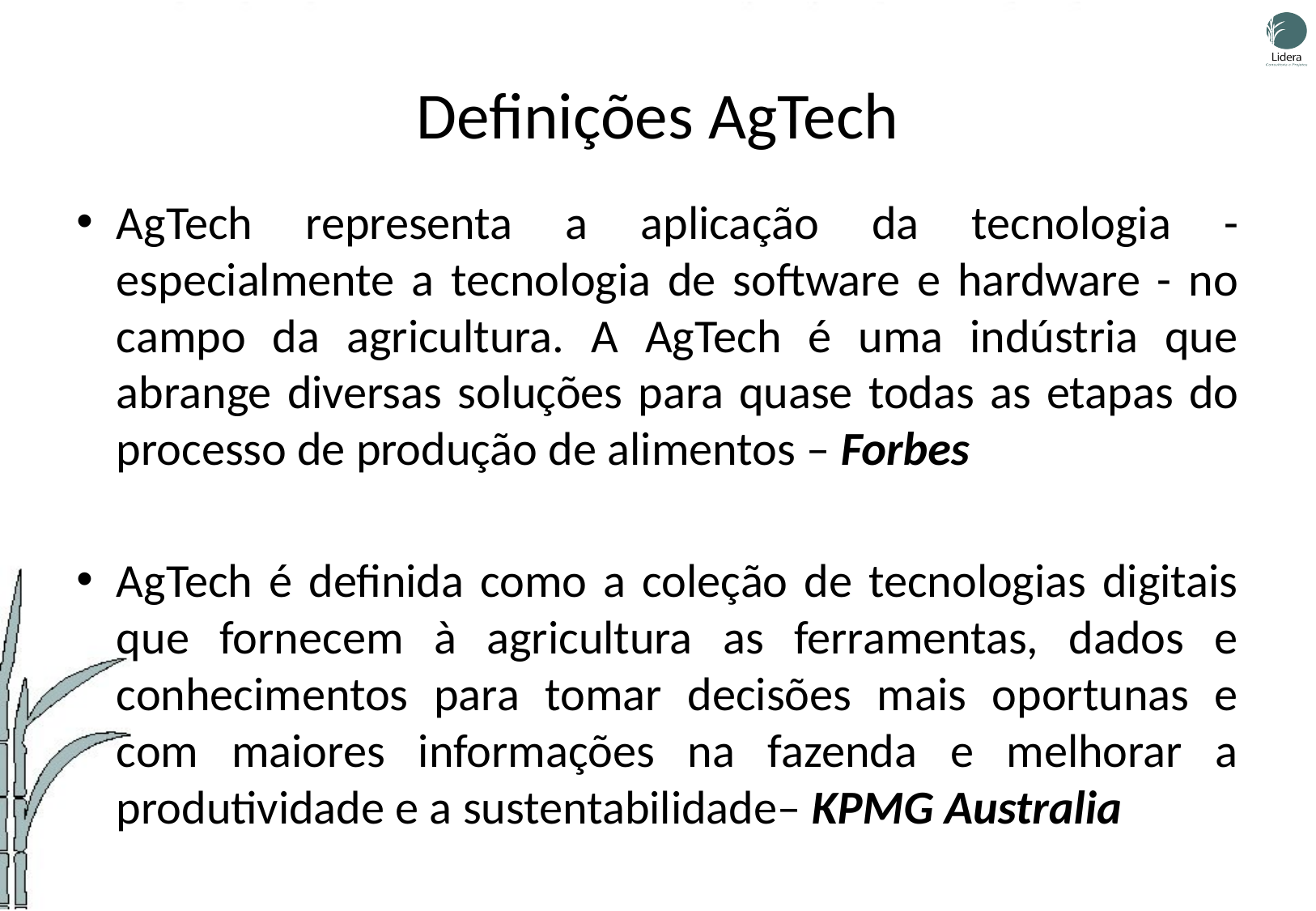

# Definições AgTech
AgTech representa a aplicação da tecnologia - especialmente a tecnologia de software e hardware - no campo da agricultura. A AgTech é uma indústria que abrange diversas soluções para quase todas as etapas do processo de produção de alimentos – Forbes

AgTech é definida como a coleção de tecnologias digitais que fornecem à agricultura as ferramentas, dados e conhecimentos para tomar decisões mais oportunas e com maiores informações na fazenda e melhorar a produtividade e a sustentabilidade– KPMG Australia